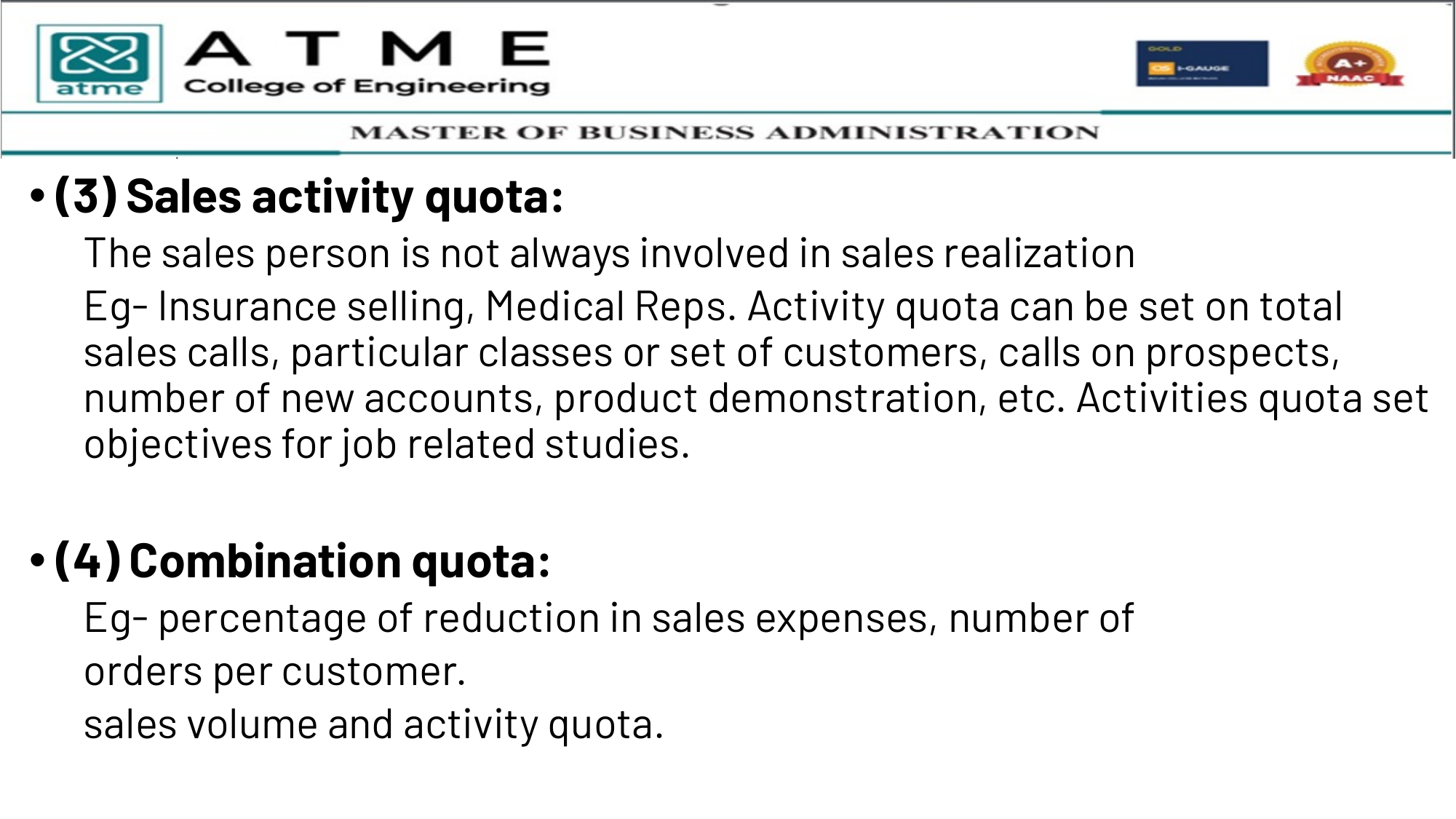

(3) Sales activity quota:
The sales person is not always involved in sales realization
Eg- Insurance selling, Medical Reps. Activity quota can be set on total sales calls, particular classes or set of customers, calls on prospects, number of new accounts, product demonstration, etc. Activities quota set objectives for job related studies.

(4) Combination quota:
Eg- percentage of reduction in sales expenses, number of
orders per customer.
sales volume and activity quota.